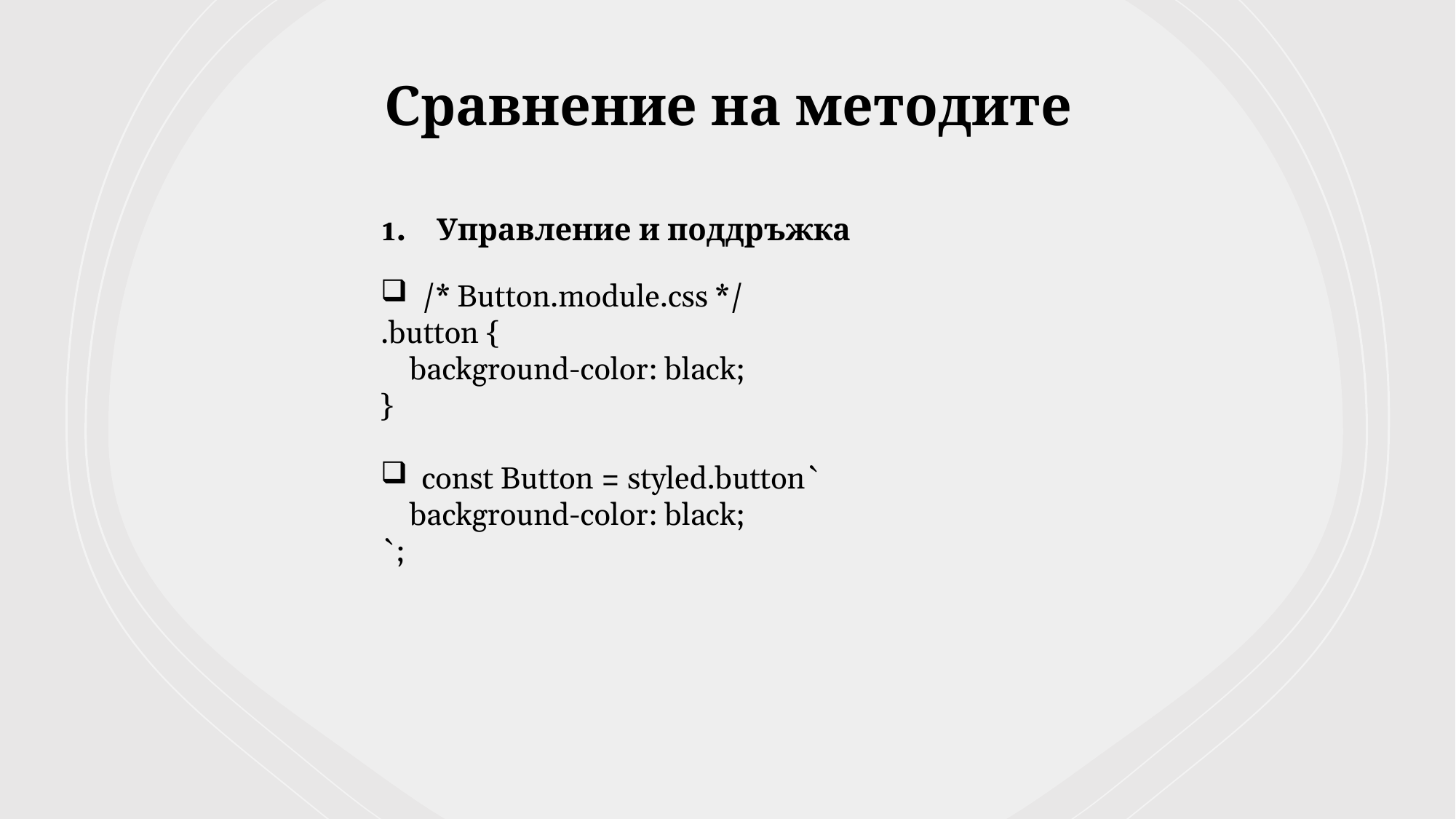

Сравнение на методите
1. Управление и поддръжка
/* Button.module.css */
.button {
    background-color: black;
}

const Button = styled.button`
    background-color: black;
`;